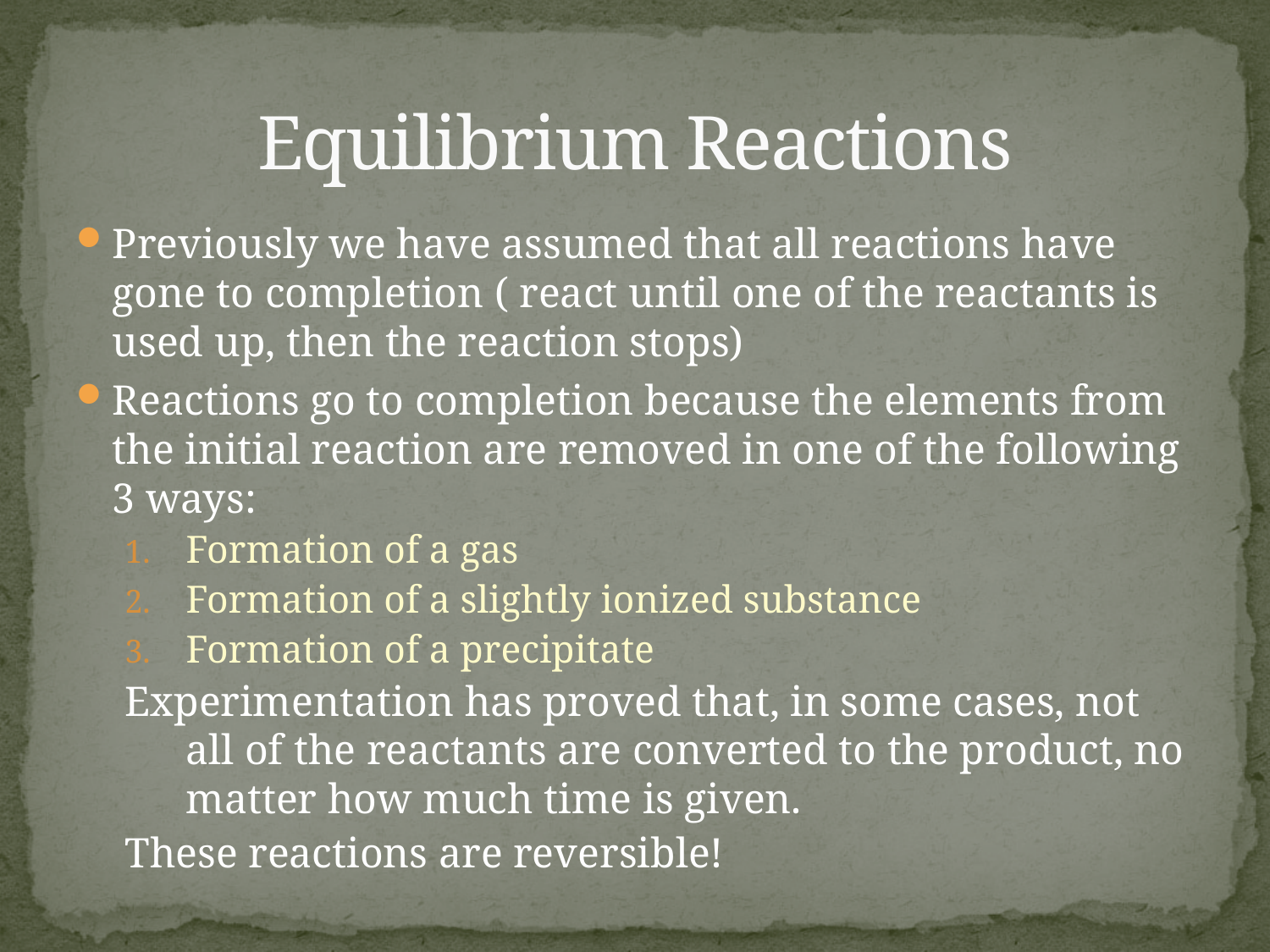

# Equilibrium Reactions
Previously we have assumed that all reactions have gone to completion ( react until one of the reactants is used up, then the reaction stops)
Reactions go to completion because the elements from the initial reaction are removed in one of the following 3 ways:
Formation of a gas
Formation of a slightly ionized substance
Formation of a precipitate
Experimentation has proved that, in some cases, not all of the reactants are converted to the product, no matter how much time is given.
These reactions are reversible!